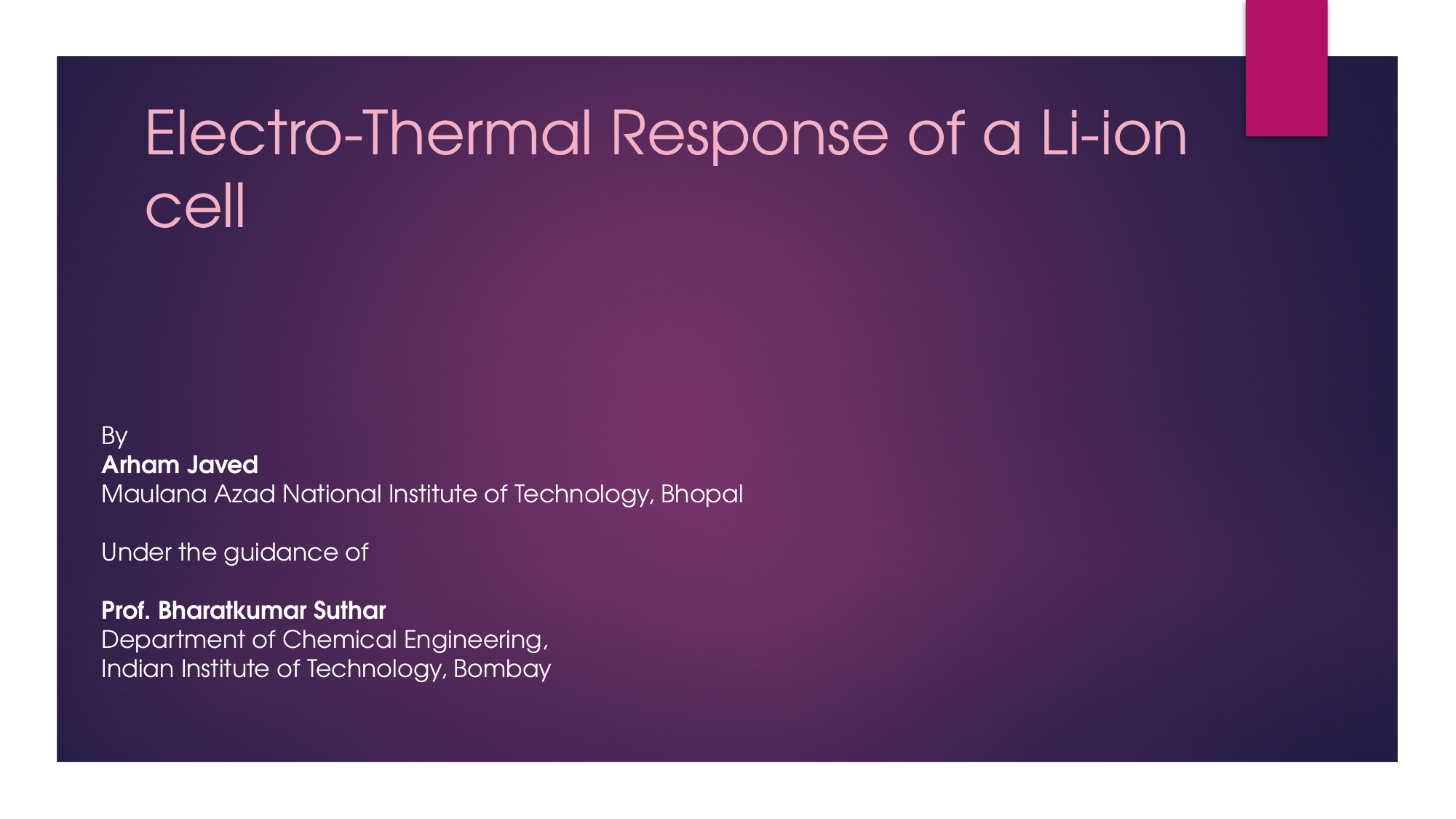

# Electro-Thermal Response of a Li-ion cell
By
Arham Javed
Maulana Azad National Institute of Technology, Bhopal

Under the guidance of

Prof. Bharatkumar Suthar
Department of Chemical Engineering,
Indian Institute of Technology, Bombay